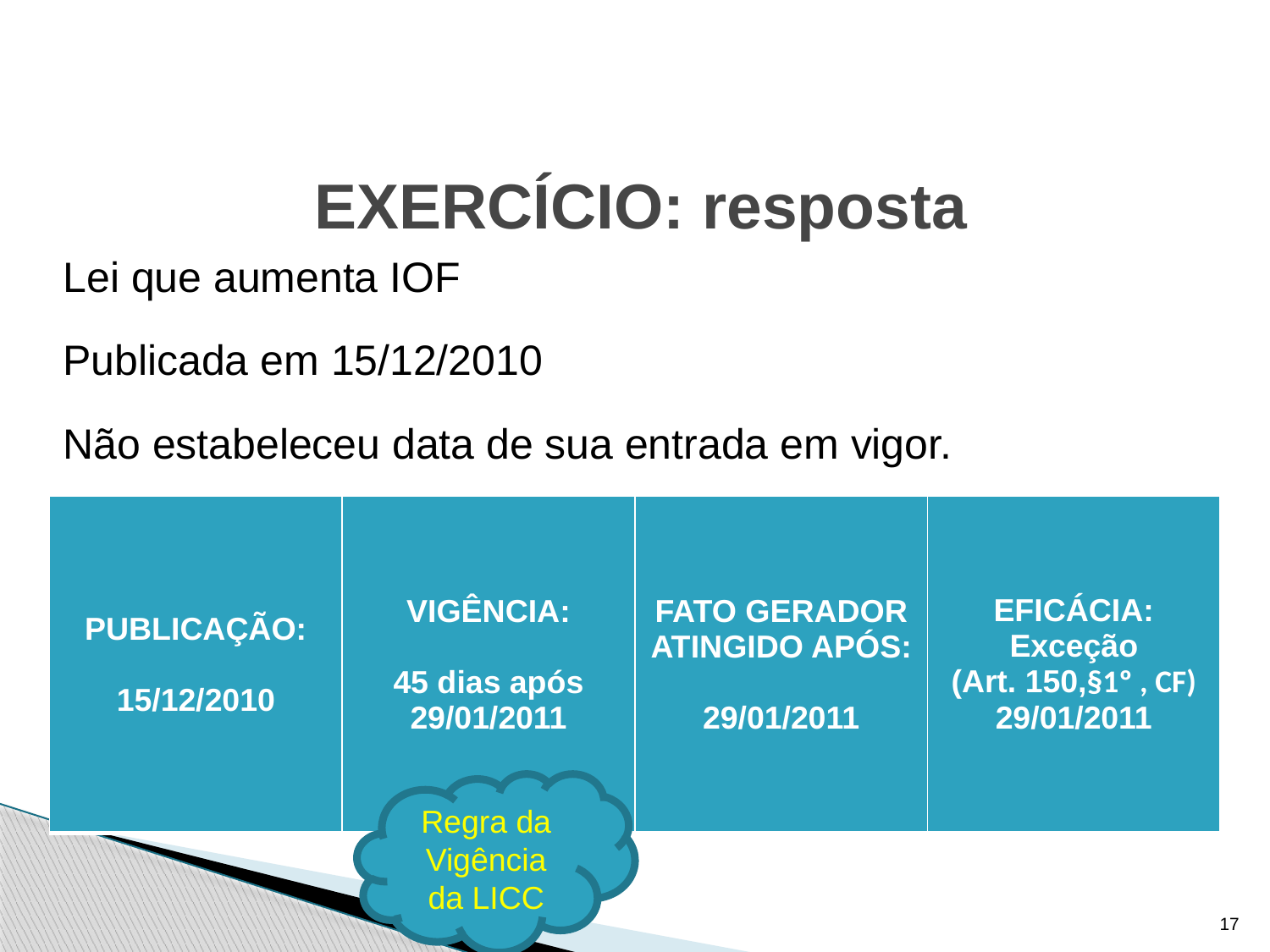

# EXERCÍCIO: resposta
	Lei que aumenta IOF
	Publicada em 15/12/2010
	Não estabeleceu data de sua entrada em vigor.
| PUBLICAÇÃO: 15/12/2010 | VIGÊNCIA: 45 dias após 29/01/2011 | FATO GERADOR ATINGIDO APÓS: 29/01/2011 | EFICÁCIA: Exceção (Art. 150,§1º , CF) 29/01/2011 |
| --- | --- | --- | --- |
Regra da Vigência da LICC

17